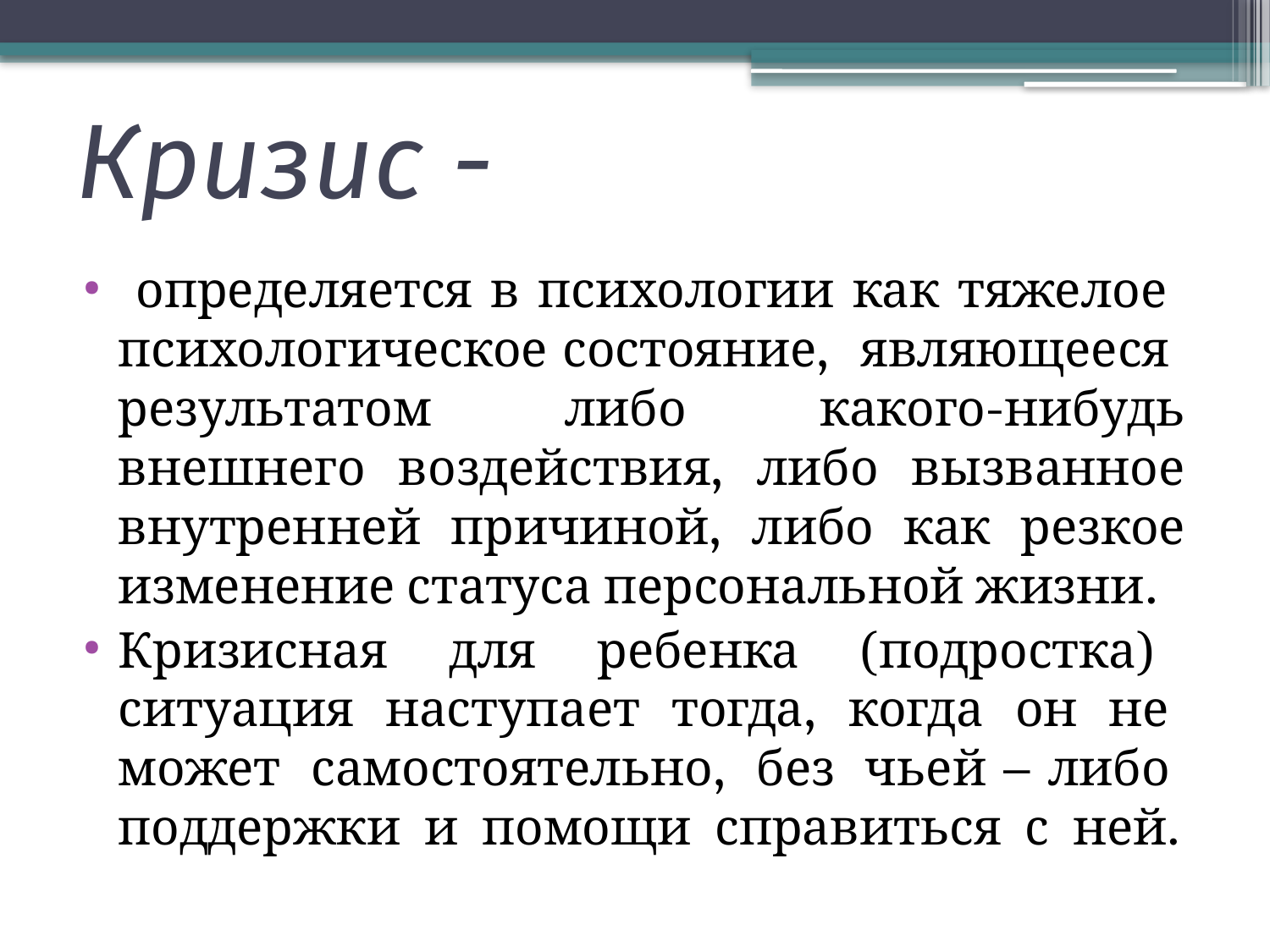

# Кризис -
 определяется в психологии как тяжелое  психологическое состояние,  являющееся  результатом либо какого-нибудь внешнего воздействия, либо вызванное внутренней причиной, либо как резкое изменение статуса персональной жизни.
Кризисная  для  ребенка  (подростка)  ситуация  наступает  тогда,  когда  он  не  может  самостоятельно,  без  чьей – либо  поддержки  и  помощи  справиться  с  ней.